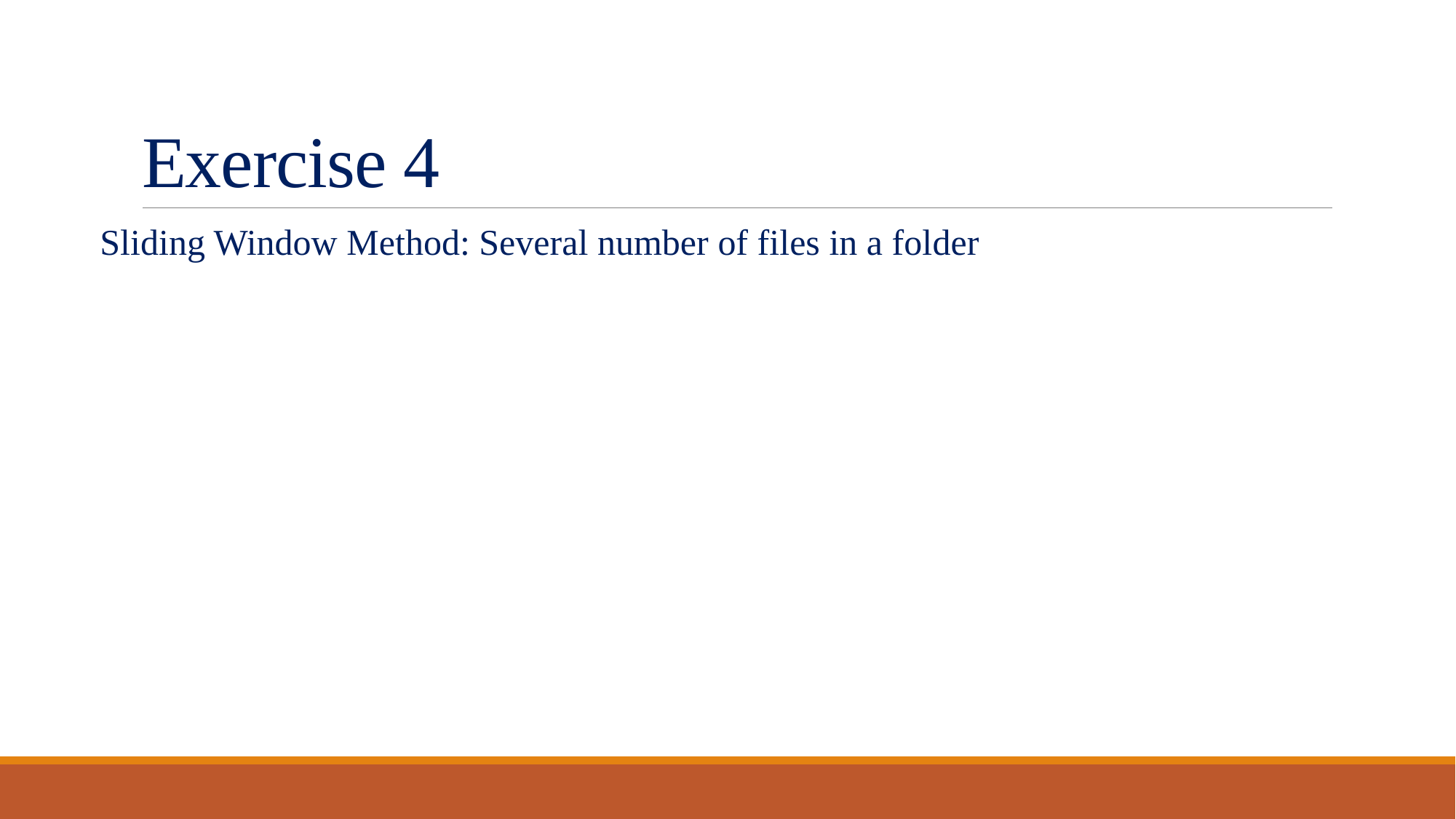

# Exercise 4
Sliding Window Method: Several number of files in a folder